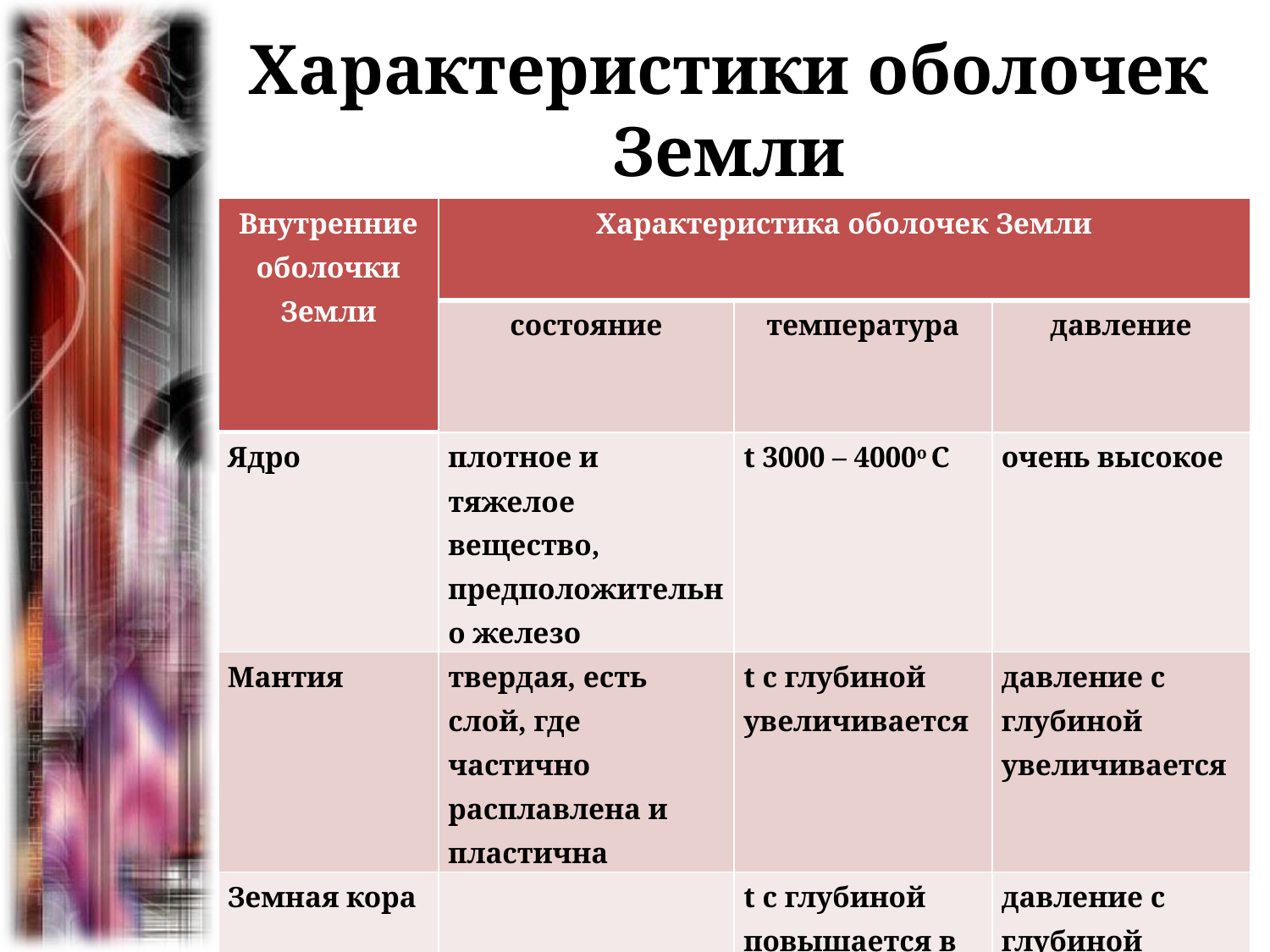

# Характеристики оболочек Земли
| Внутренние оболочки Земли | Характеристика оболочек Земли |  |  |
| --- | --- | --- | --- |
|  | состояние | температура | давление |
| Ядро | плотное и тяжелое вещество, предположительно железо | t 3000 – 4000о С | очень высокое |
| Мантия | твердая, есть слой, где частично расплавлена и пластична | t с глубиной увеличивается | давление с глубиной увеличивается |
| Земная кора |  | t с глубиной повышается в среднем на 3о на каждые | давление с глубиной повышается |